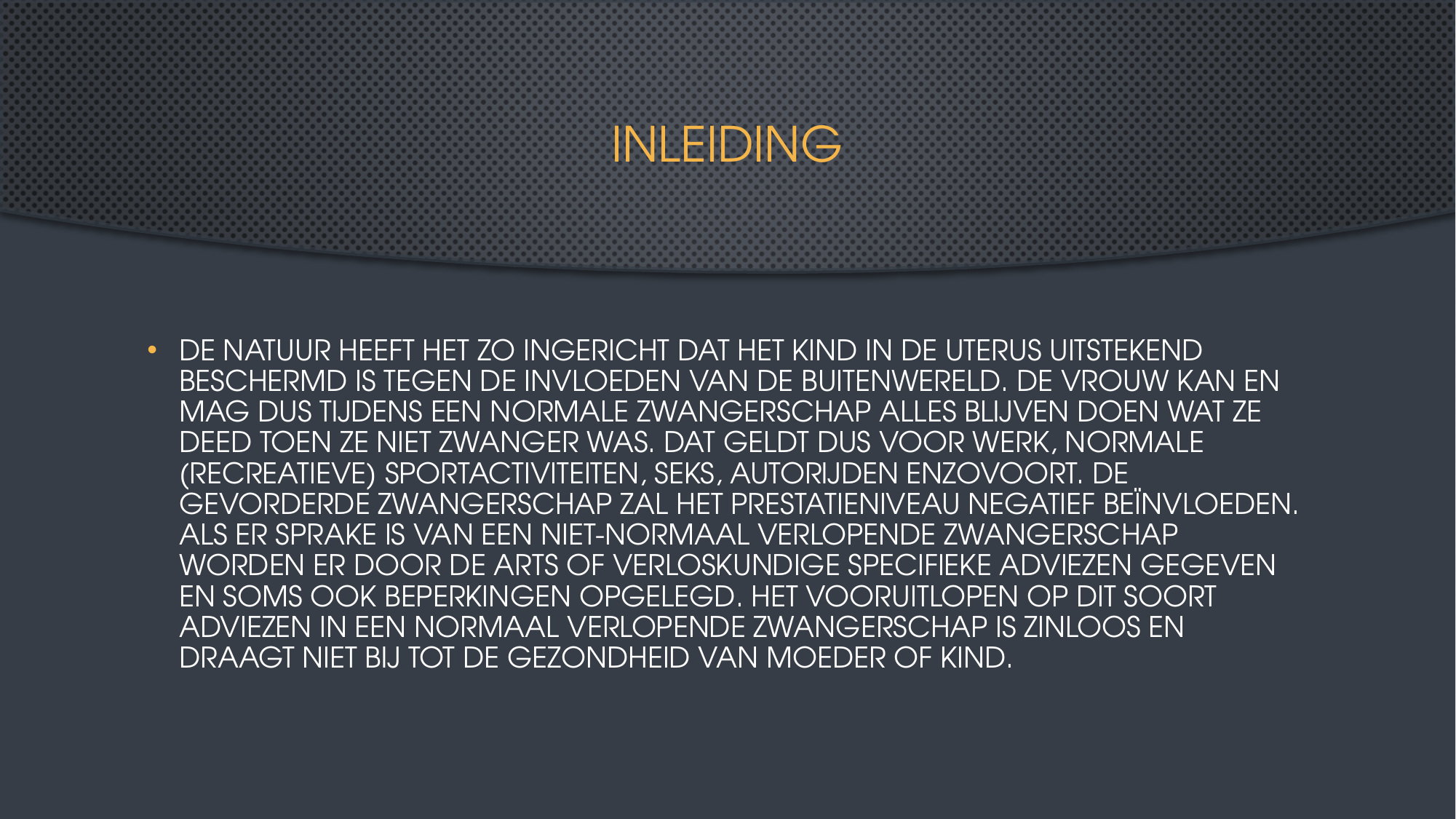

# Inleiding
De natuur heeft het zo ingericht dat het kind in de uterus uitstekend beschermd is tegen de invloeden van de buitenwereld. De vrouw kan en mag dus tijdens een normale zwangerschap alles blijven doen wat ze deed toen ze niet zwanger was. Dat geldt dus voor werk, normale (recreatieve) sportactiviteiten, seks, autorijden enzovoort. De gevorderde zwangerschap zal het prestatieniveau negatief beïnvloeden. Als er sprake is van een niet-normaal verlopende zwangerschap worden er door de arts of verloskundige specifieke adviezen gegeven en soms ook beperkingen opgelegd. Het vooruitlopen op dit soort adviezen in een normaal verlopende zwangerschap is zinloos en draagt niet bij tot de gezondheid van moeder of kind.